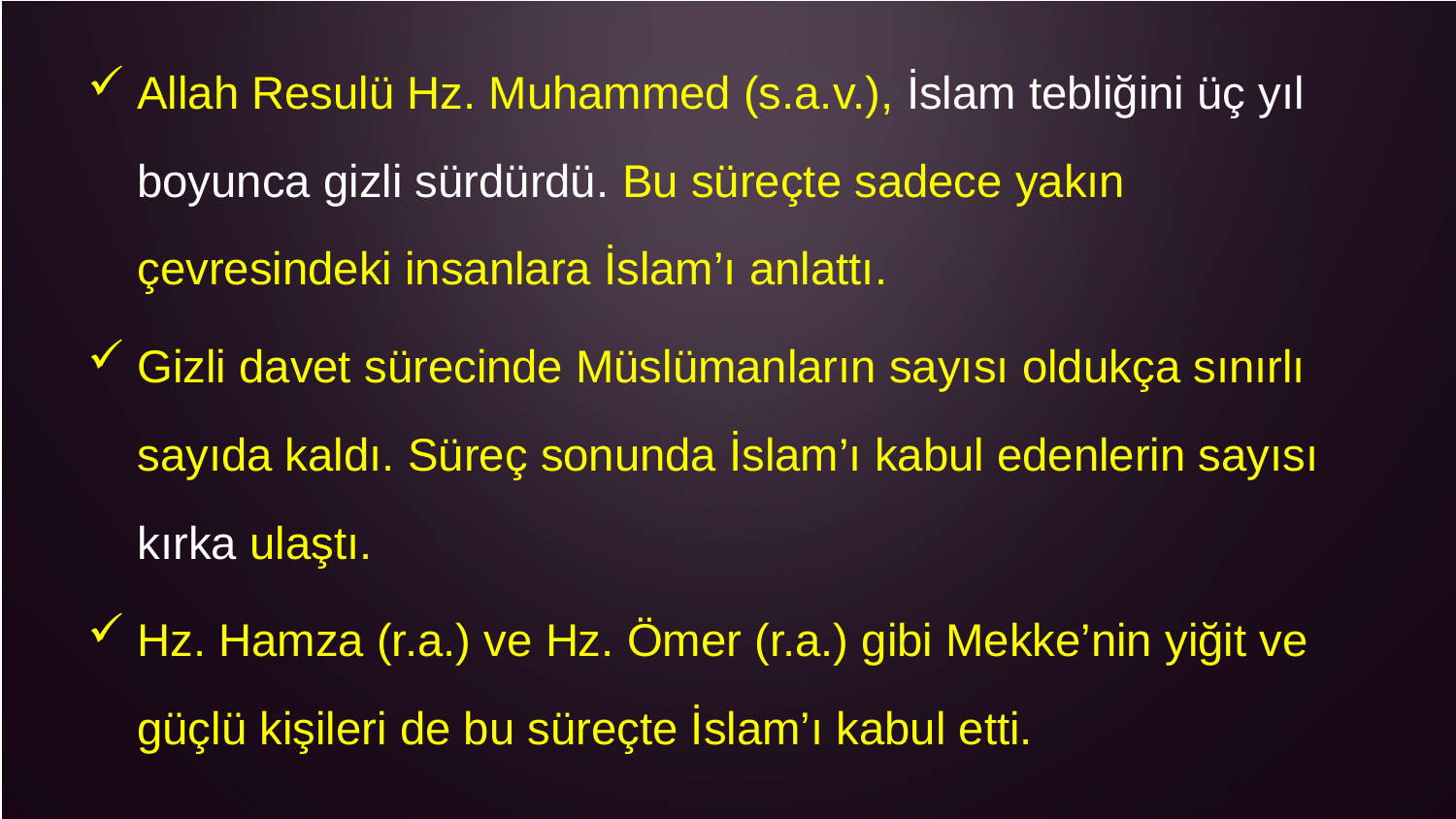

Allah Resulü Hz. Muhammed (s.a.v.), İslam tebliğini üç yıl boyunca gizli sürdürdü. Bu süreçte sadece yakın çevresindeki insanlara İslam’ı anlattı.
Gizli davet sürecinde Müslümanların sayısı oldukça sınırlı sayıda kaldı. Süreç sonunda İslam’ı kabul edenlerin sayısı kırka ulaştı.
Hz. Hamza (r.a.) ve Hz. Ömer (r.a.) gibi Mekke’nin yiğit ve güçlü kişileri de bu süreçte İslam’ı kabul etti.